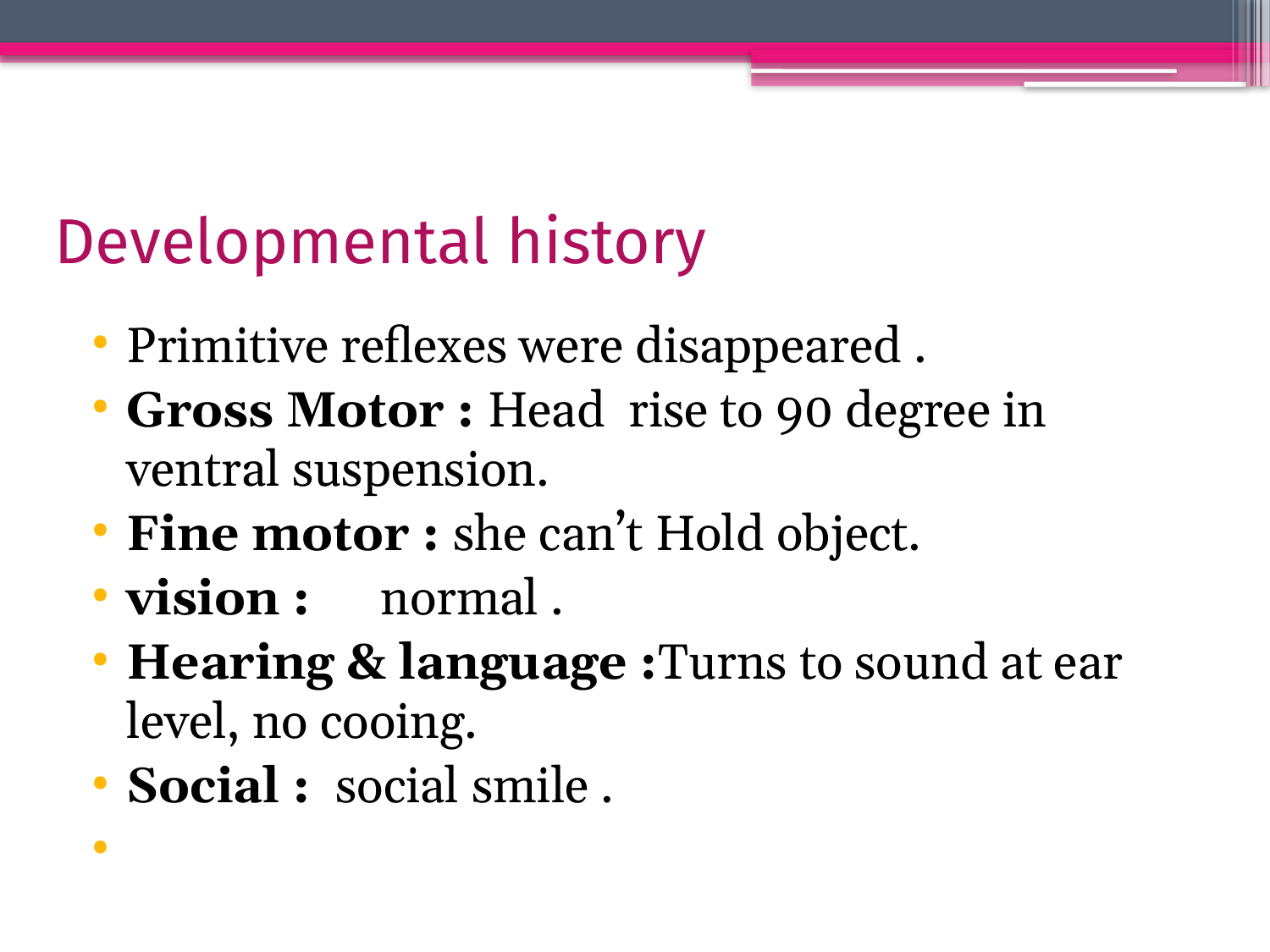

# Developmental history
Primitive reflexes were disappeared .
Gross Motor : Head  rise to 90 degree in ventral suspension.
Fine motor : she can’t Hold object.
vision :	normal .
Hearing & language :Turns to sound at ear level, no cooing.
Social :  social smile .